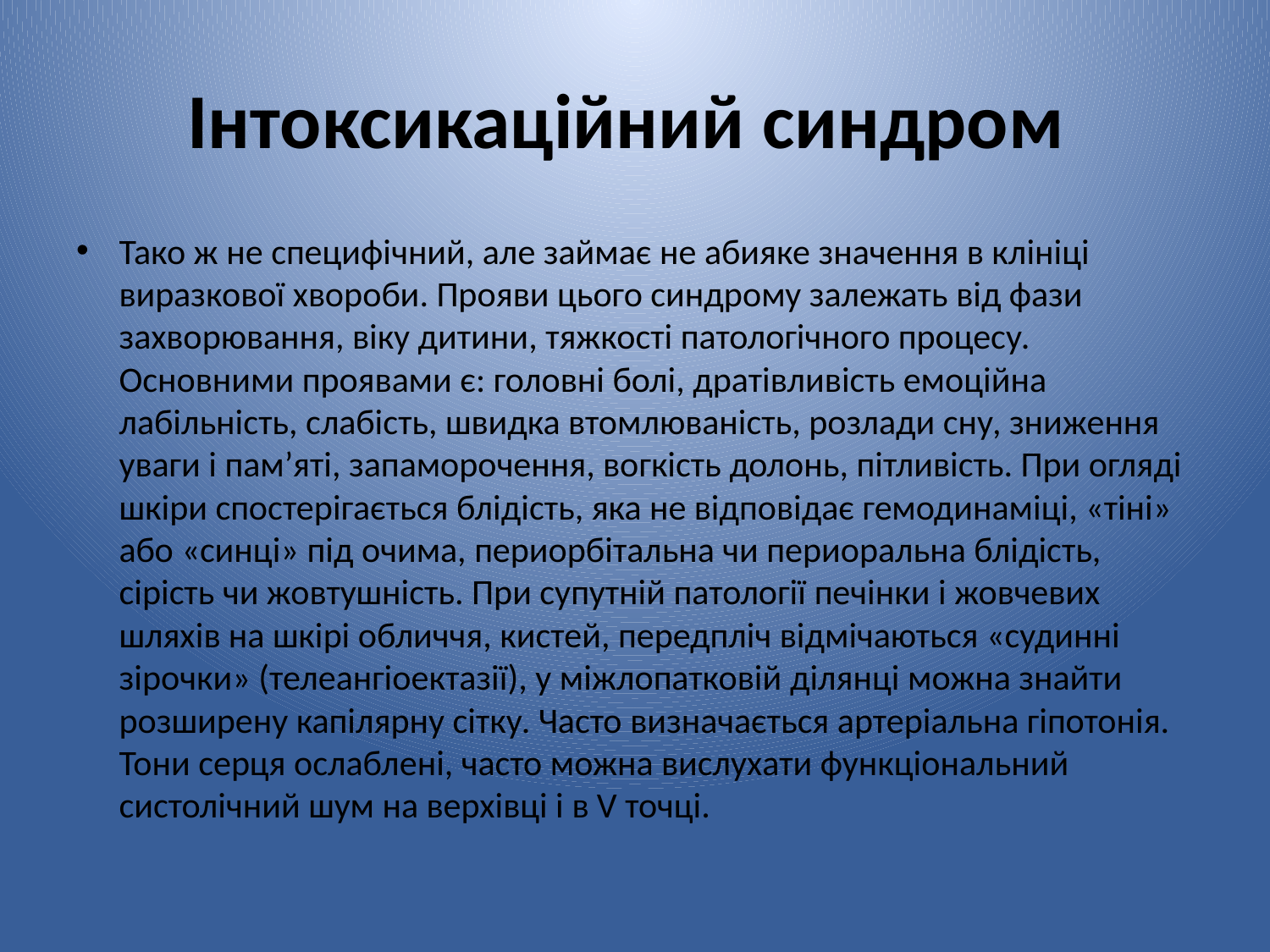

# Iнтоксикацiйний синдром
Тако ж не специфiчний, але займає не абияке значення в клiнiцi виразкової хвороби. Прояви цього синдрому залежать вiд фази захворювання, вiку дитини, тяжкостi патологiчного процесу. Основними проявами є: головнi болi, дратiвливiсть емоцiйна лабiльнiсть, слабiсть, швидка втомлюванiсть, розлади сну, зниження уваги i пам’ятi, запаморочення, вогкiсть долонь, пiтливiсть. При оглядi шкiри спостерiгається блiдiсть, яка не вiдповiдає гемодинамiцi, «тiнi» або «синцi» пiд очима, периорбiтальна чи периоральна блiдiсть, сiрiсть чи жовтушнiсть. При супутнiй патологiї печiнки i жовчевих шляхiв на шкiрi обличчя, кистей, передплiч вiдмiчаються «судиннi зiрочки» (телеангiоектазiї), у мiжлопатковiй дiлянцi можна знайти розширену капiлярну сiтку. Часто визначається артерiальна гiпотонiя. Тони серця ослабленi, часто можна вислухати функцiональний систолiчний шум на верхiвцi i в V точцi.